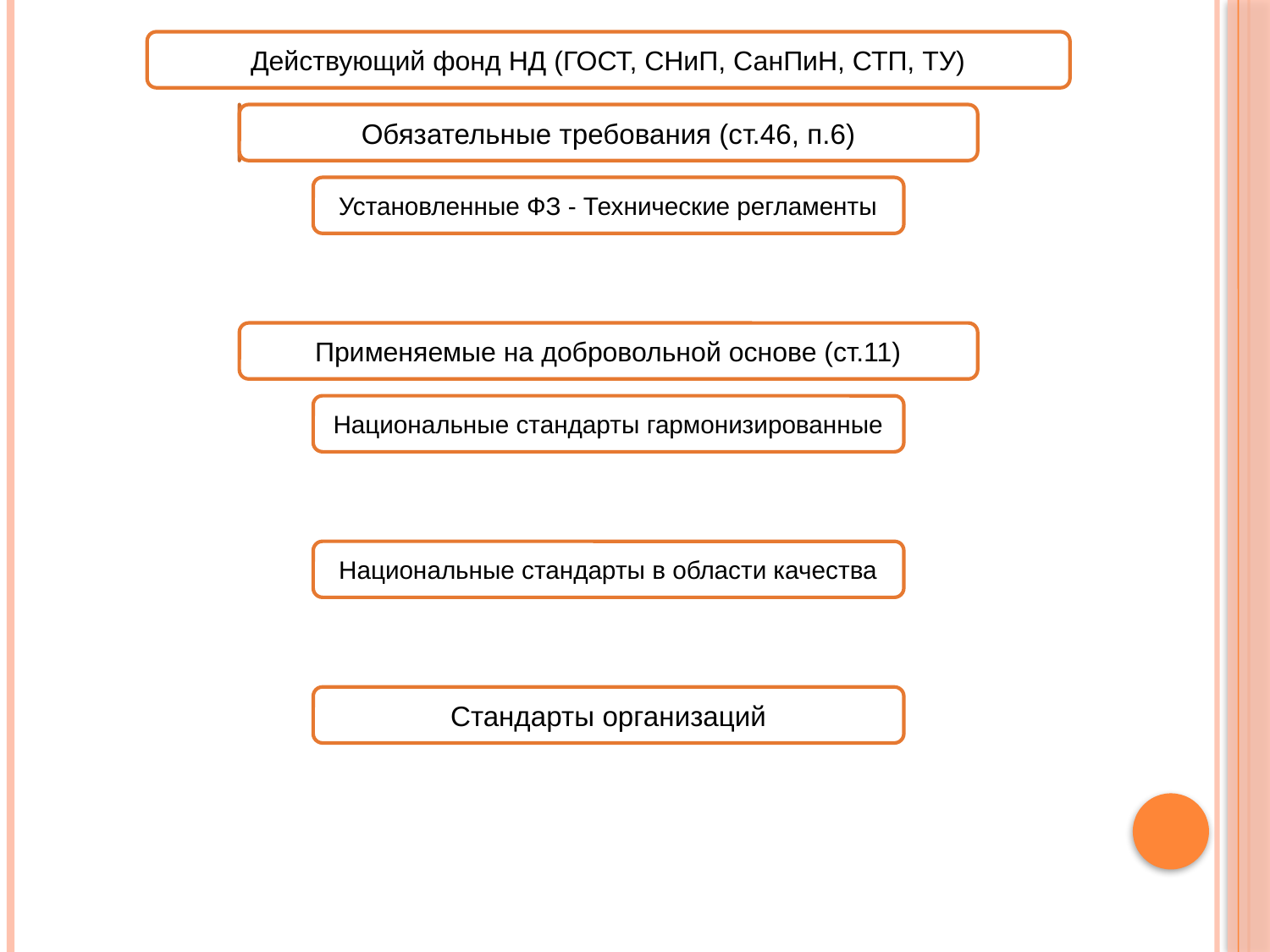

Действующий фонд НД (ГОСТ, СНиП, СанПиН, СТП, ТУ)
Обязательные требования (ст.46, п.6)
Применяемые на добровольной основе (ст.11)
Национальные стандарты гармонизированные
Установленные ФЗ - Технические регламенты
Национальные стандарты в области качества
Стандарты организаций